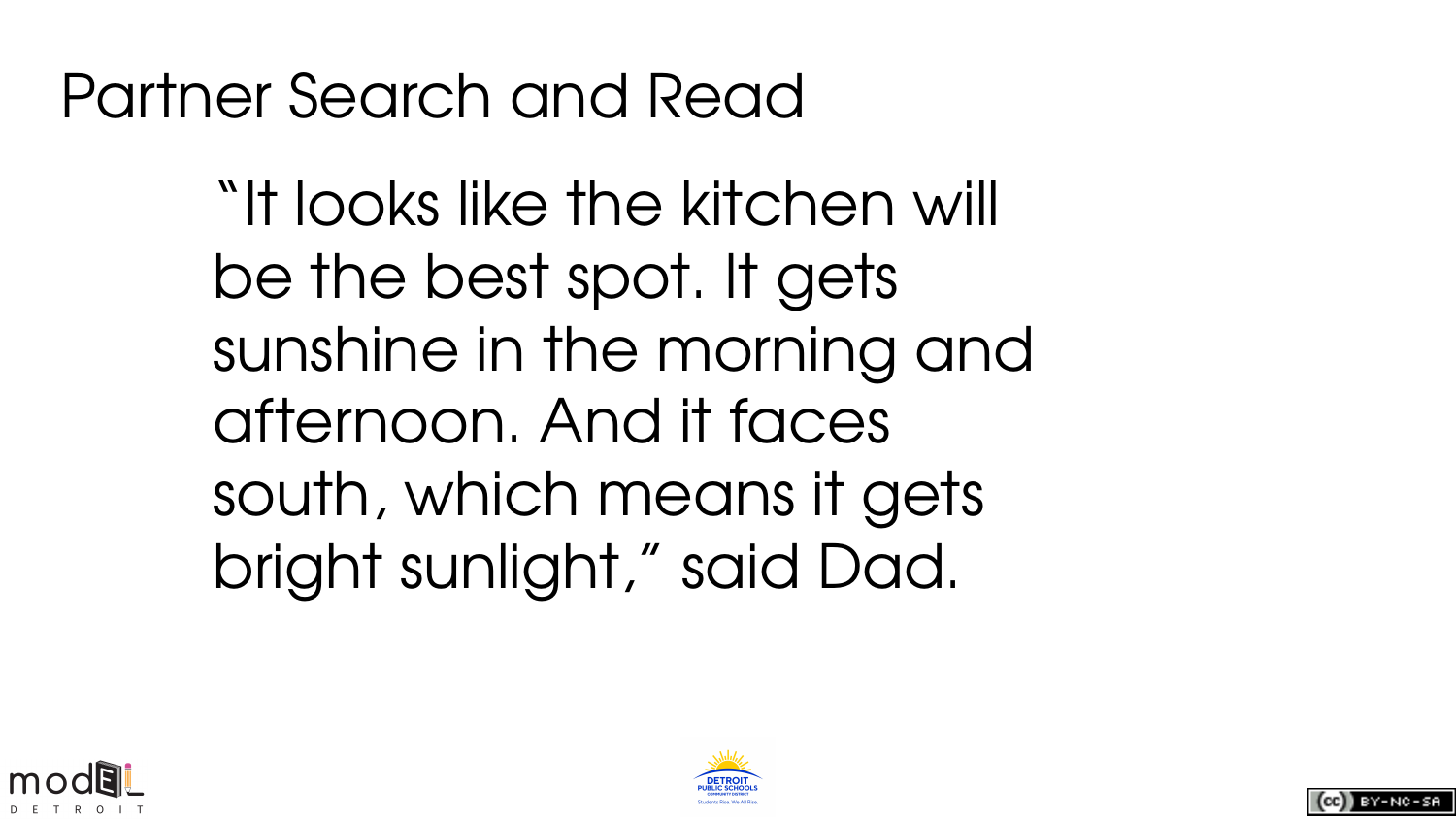

# Partner Search and Read

“It looks like the kitchen will be the best spot. It gets sunshine in the morning and afternoon. And it faces south, which means it gets bright sunlight,” said Dad.